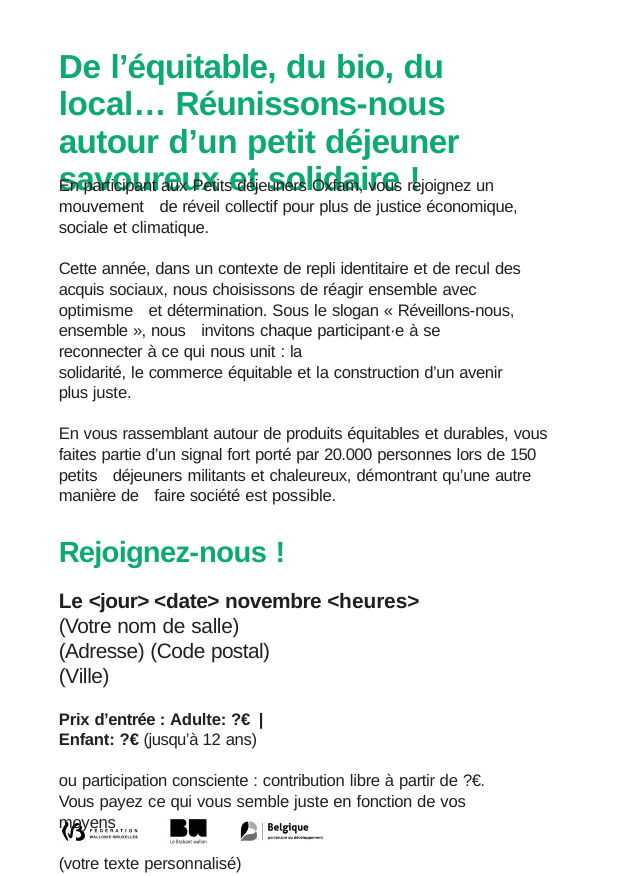

# De l’équitable, du bio, du local… Réunissons-nous autour d’un petit déjeuner savoureux et solidaire !
En participant aux Petits déjeuners Oxfam, vous rejoignez un mouvement de réveil collectif pour plus de justice économique, sociale et climatique.

Cette année, dans un contexte de repli identitaire et de recul des acquis sociaux, nous choisissons de réagir ensemble avec optimisme et détermination. Sous le slogan « Réveillons-nous, ensemble », nous invitons chaque participant·e à se reconnecter à ce qui nous unit : la
solidarité, le commerce équitable et la construction d’un avenir plus juste.

En vous rassemblant autour de produits équitables et durables, vous faites partie d’un signal fort porté par 20.000 personnes lors de 150 petits déjeuners militants et chaleureux, démontrant qu’une autre manière de faire société est possible.

Rejoignez-nous !
Le <jour> <date> novembre <heures>
(Votre nom de salle) (Adresse) (Code postal) (Ville)
Prix d’entrée : Adulte: ?€ | Enfant: ?€ (jusqu’à 12 ans)

ou participation consciente : contribution libre à partir de ?€. Vous payez ce qui vous semble juste en fonction de vos moyens

(votre texte personnalisé)